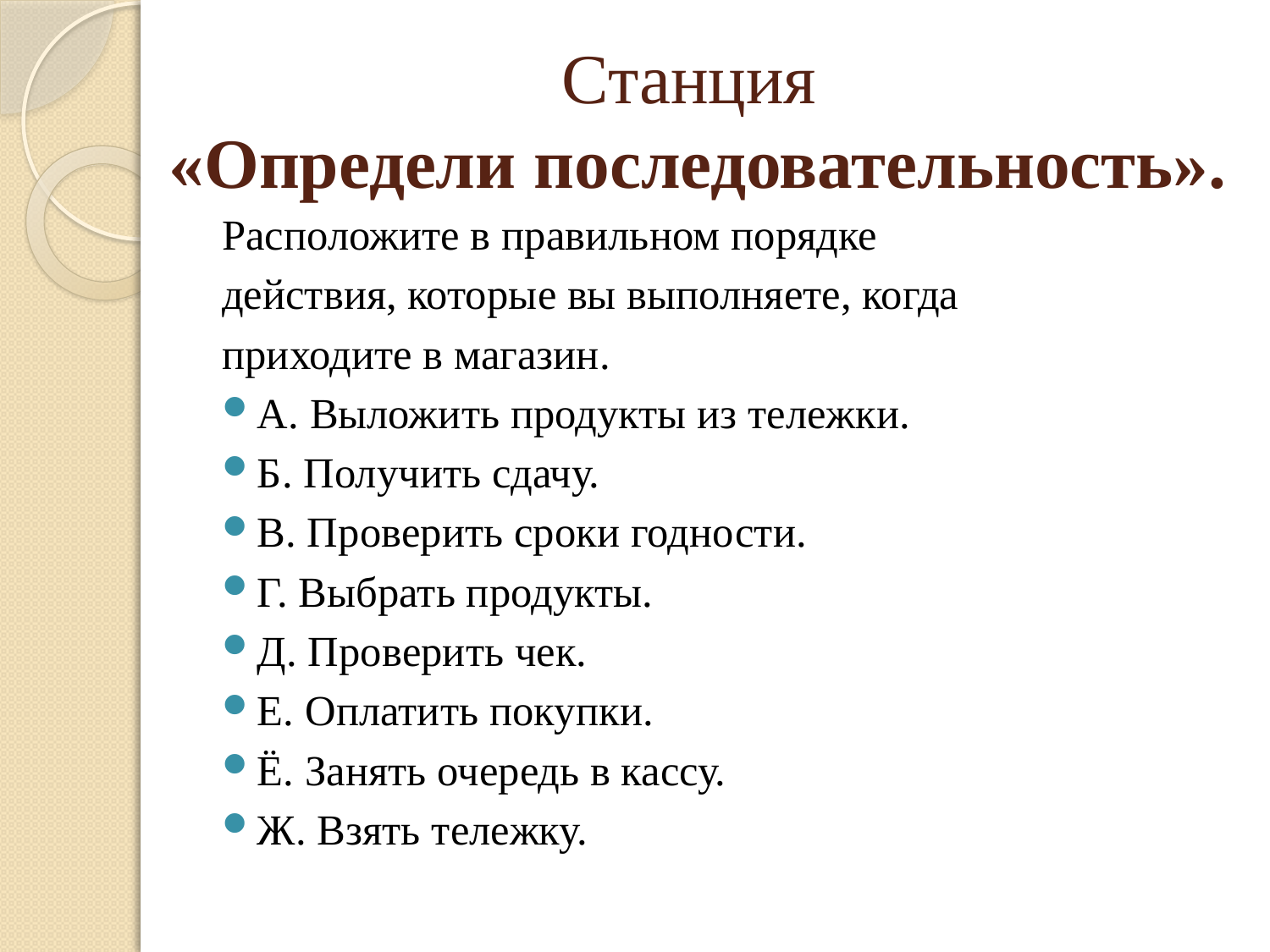

# Станция «Определи последовательность».
Расположите в правильном порядке
действия, которые вы выполняете, когда
приходите в магазин.
A. Выложить продукты из тележки.
Б. Получить сдачу.
В. Проверить сроки годности.
Г. Выбрать продукты.
Д. Проверить чек.
Е. Оплатить покупки.
Ё. Занять очередь в кассу.
Ж. Взять тележку.